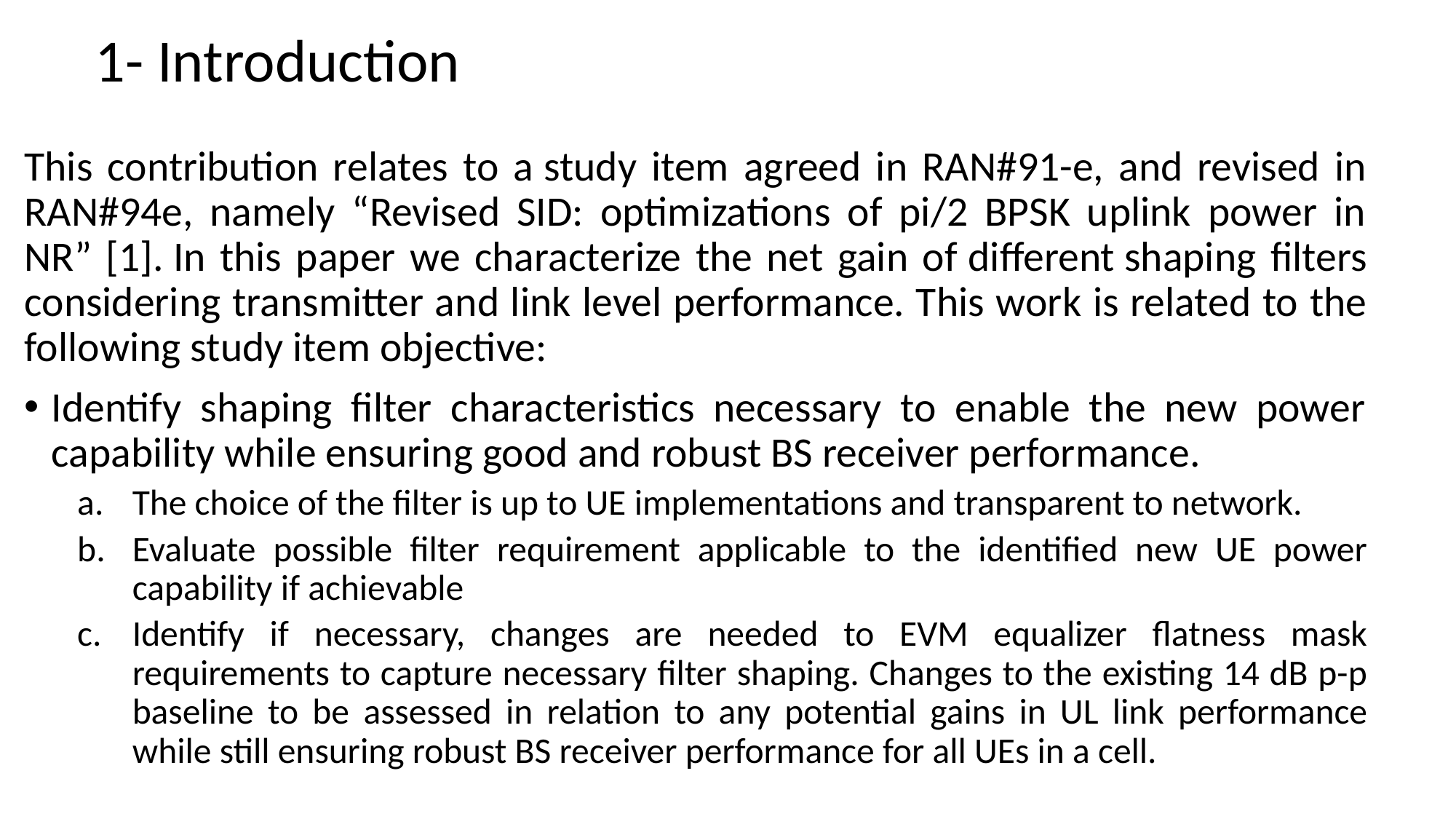

# 1- Introduction
This contribution relates to a study item agreed in RAN#91-e, and revised in RAN#94e, namely “Revised SID: optimizations of pi/2 BPSK uplink power in NR” [1]. In this paper we characterize the net gain of different shaping filters considering transmitter and link level performance. This work is related to the following study item objective:
Identify shaping filter characteristics necessary to enable the new power capability while ensuring good and robust BS receiver performance.
The choice of the filter is up to UE implementations and transparent to network.
Evaluate possible filter requirement applicable to the identified new UE power capability if achievable
Identify if necessary, changes are needed to EVM equalizer flatness mask requirements to capture necessary filter shaping. Changes to the existing 14 dB p-p baseline to be assessed in relation to any potential gains in UL link performance while still ensuring robust BS receiver performance for all UEs in a cell.